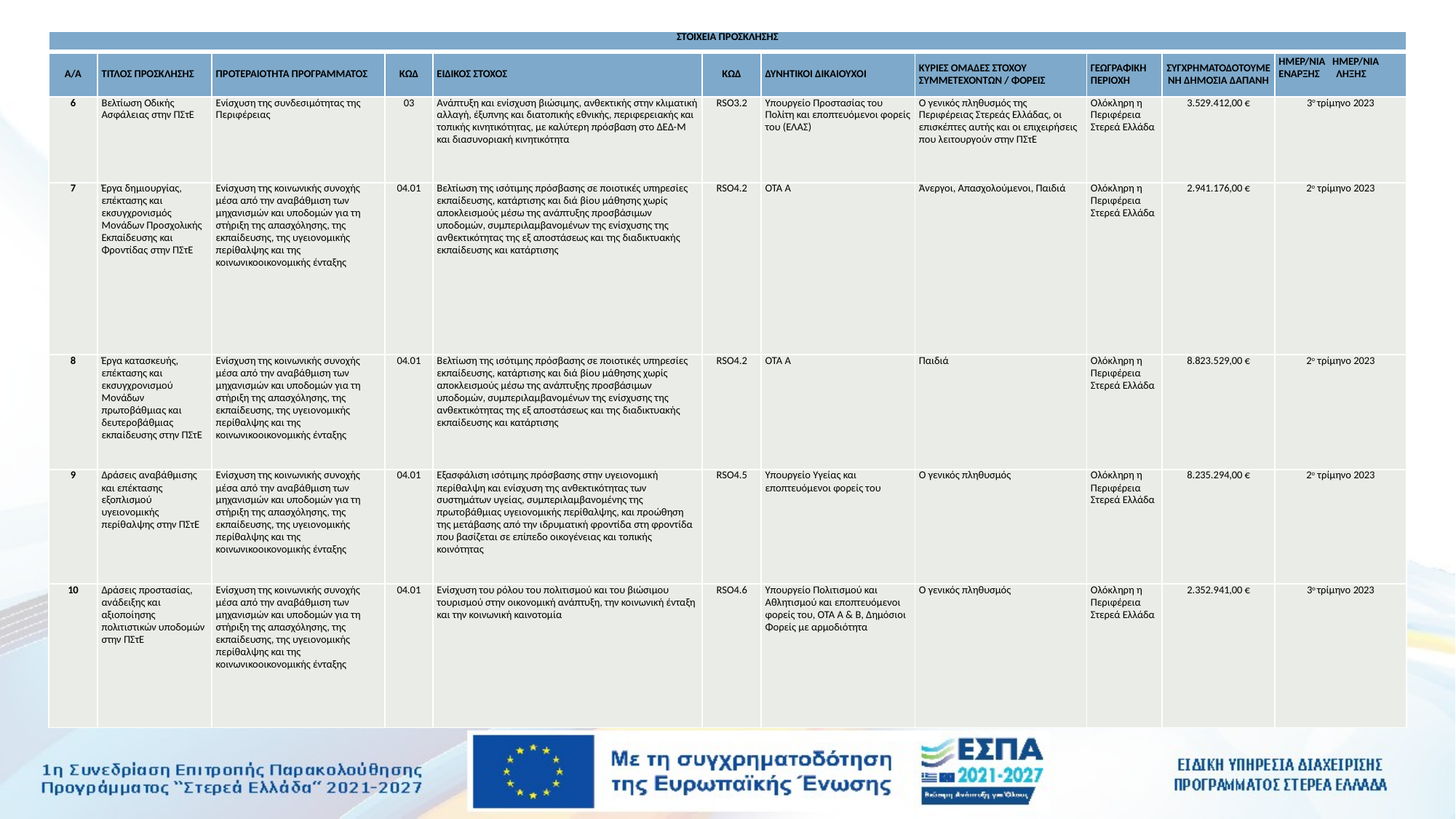

| ΣΤΟΙΧΕΙΑ ΠΡΟΣΚΛΗΣΗΣ |  |  |  |  |  |  |  |  |  |  |
| --- | --- | --- | --- | --- | --- | --- | --- | --- | --- | --- |
| Α/Α | ΤΙΤΛΟΣ ΠΡΟΣΚΛΗΣΗΣ | ΠΡΟΤΕΡΑΙΟΤΗΤΑ ΠΡΟΓΡΑΜΜΑΤΟΣ | ΚΩΔ | ΕΙΔΙΚΟΣ ΣΤΟΧΟΣ | ΚΩΔ | ΔΥΝΗΤΙΚΟΙ ΔΙΚΑΙΟΥΧΟΙ | ΚΥΡΙΕΣ ΟΜΑΔΕΣ ΣΤΟΧΟΥ ΣΥΜΜΕΤΕΧΟΝΤΩΝ / ΦΟΡΕΙΣ | ΓΕΩΓΡΑΦΙΚΗ ΠΕΡΙΟΧΗ | ΣΥΓΧΡΗΜΑΤΟΔΟΤΟΥΜΕΝΗ ΔΗΜΟΣΙΑ ΔΑΠΑΝΗ | ΗΜΕΡ/ΝΙΑ ΗΜΕΡ/ΝΙΑ ΕΝΑΡΞΗΣ ΛΗΞΗΣ |
| 6 | Βελτίωση Οδικής Ασφάλειας στην ΠΣτΕ | Ενίσχυση της συνδεσιμότητας της Περιφέρειας | 03 | Ανάπτυξη και ενίσχυση βιώσιμης, ανθεκτικής στην κλιματική αλλαγή, έξυπνης και διατοπικής εθνικής, περιφερειακής και τοπικής κινητικότητας, με καλύτερη πρόσβαση στο ΔΕΔ-Μ και διασυνοριακή κινητικότητα | RSO3.2 | Υπουργείο Προστασίας του Πολίτη και εποπτευόμενοι φορείς του (ΕΛΑΣ) | Ο γενικός πληθυσμός της Περιφέρειας Στερεάς Ελλάδας, οι επισκέπτες αυτής και οι επιχειρήσεις που λειτουργούν στην ΠΣτΕ | Ολόκληρη η Περιφέρεια Στερεά Ελλάδα | 3.529.412,00 € | 3ο τρίμηνο 2023 |
| 7 | Έργα δημιουργίας, επέκτασης και εκσυγχρονισμός Μονάδων Προσχολικής Εκπαίδευσης και Φροντίδας στην ΠΣτΕ | Ενίσχυση της κοινωνικής συνοχής μέσα από την αναβάθμιση των μηχανισμών και υποδομών για τη στήριξη της απασχόλησης, της εκπαίδευσης, της υγειονομικής περίθαλψης και της κοινωνικοοικονομικής ένταξης | 04.01 | Βελτίωση της ισότιμης πρόσβασης σε ποιοτικές υπηρεσίες εκπαίδευσης, κατάρτισης και διά βίου μάθησης χωρίς αποκλεισμούς μέσω της ανάπτυξης προσβάσιμων υποδομών, συμπεριλαμβανομένων της ενίσχυσης της ανθεκτικότητας της εξ αποστάσεως και της διαδικτυακής εκπαίδευσης και κατάρτισης | RSO4.2 | ΟΤΑ Α | Άνεργοι, Απασχολούμενοι, Παιδιά | Ολόκληρη η Περιφέρεια Στερεά Ελλάδα | 2.941.176,00 € | 2ο τρίμηνο 2023 |
| 8 | Έργα κατασκευής, επέκτασης και εκσυγχρονισμού Μονάδων πρωτοβάθμιας και δευτεροβάθμιας εκπαίδευσης στην ΠΣτΕ | Ενίσχυση της κοινωνικής συνοχής μέσα από την αναβάθμιση των μηχανισμών και υποδομών για τη στήριξη της απασχόλησης, της εκπαίδευσης, της υγειονομικής περίθαλψης και της κοινωνικοοικονομικής ένταξης | 04.01 | Βελτίωση της ισότιμης πρόσβασης σε ποιοτικές υπηρεσίες εκπαίδευσης, κατάρτισης και διά βίου μάθησης χωρίς αποκλεισμούς μέσω της ανάπτυξης προσβάσιμων υποδομών, συμπεριλαμβανομένων της ενίσχυσης της ανθεκτικότητας της εξ αποστάσεως και της διαδικτυακής εκπαίδευσης και κατάρτισης | RSO4.2 | ΟΤΑ Α | Παιδιά | Ολόκληρη η Περιφέρεια Στερεά Ελλάδα | 8.823.529,00 € | 2ο τρίμηνο 2023 |
| 9 | Δράσεις αναβάθμισης και επέκτασης εξοπλισμού υγειονομικής περίθαλψης στην ΠΣτΕ | Ενίσχυση της κοινωνικής συνοχής μέσα από την αναβάθμιση των μηχανισμών και υποδομών για τη στήριξη της απασχόλησης, της εκπαίδευσης, της υγειονομικής περίθαλψης και της κοινωνικοοικονομικής ένταξης | 04.01 | Εξασφάλιση ισότιμης πρόσβασης στην υγειονομική περίθαλψη και ενίσχυση της ανθεκτικότητας των συστημάτων υγείας, συμπεριλαμβανομένης της πρωτοβάθμιας υγειονομικής περίθαλψης, και προώθηση της μετάβασης από την ιδρυματική φροντίδα στη φροντίδα που βασίζεται σε επίπεδο οικογένειας και τοπικής κοινότητας | RSO4.5 | Υπουργείο Υγείας και εποπτευόμενοι φορείς του | Ο γενικός πληθυσμός | Ολόκληρη η Περιφέρεια Στερεά Ελλάδα | 8.235.294,00 € | 2ο τρίμηνο 2023 |
| 10 | Δράσεις προστασίας, ανάδειξης και αξιοποίησης πολιτιστικών υποδομών στην ΠΣτΕ | Ενίσχυση της κοινωνικής συνοχής μέσα από την αναβάθμιση των μηχανισμών και υποδομών για τη στήριξη της απασχόλησης, της εκπαίδευσης, της υγειονομικής περίθαλψης και της κοινωνικοοικονομικής ένταξης | 04.01 | Ενίσχυση του ρόλου του πολιτισμού και του βιώσιμου τουρισμού στην οικονομική ανάπτυξη, την κοινωνική ένταξη και την κοινωνική καινοτομία | RSO4.6 | Υπουργείο Πολιτισμού και Αθλητισμού και εποπτευόμενοι φορείς του, ΟΤΑ Α & Β, Δημόσιοι Φορείς με αρμοδιότητα | Ο γενικός πληθυσμός | Ολόκληρη η Περιφέρεια Στερεά Ελλάδα | 2.352.941,00 € | 3ο τρίμηνο 2023 |